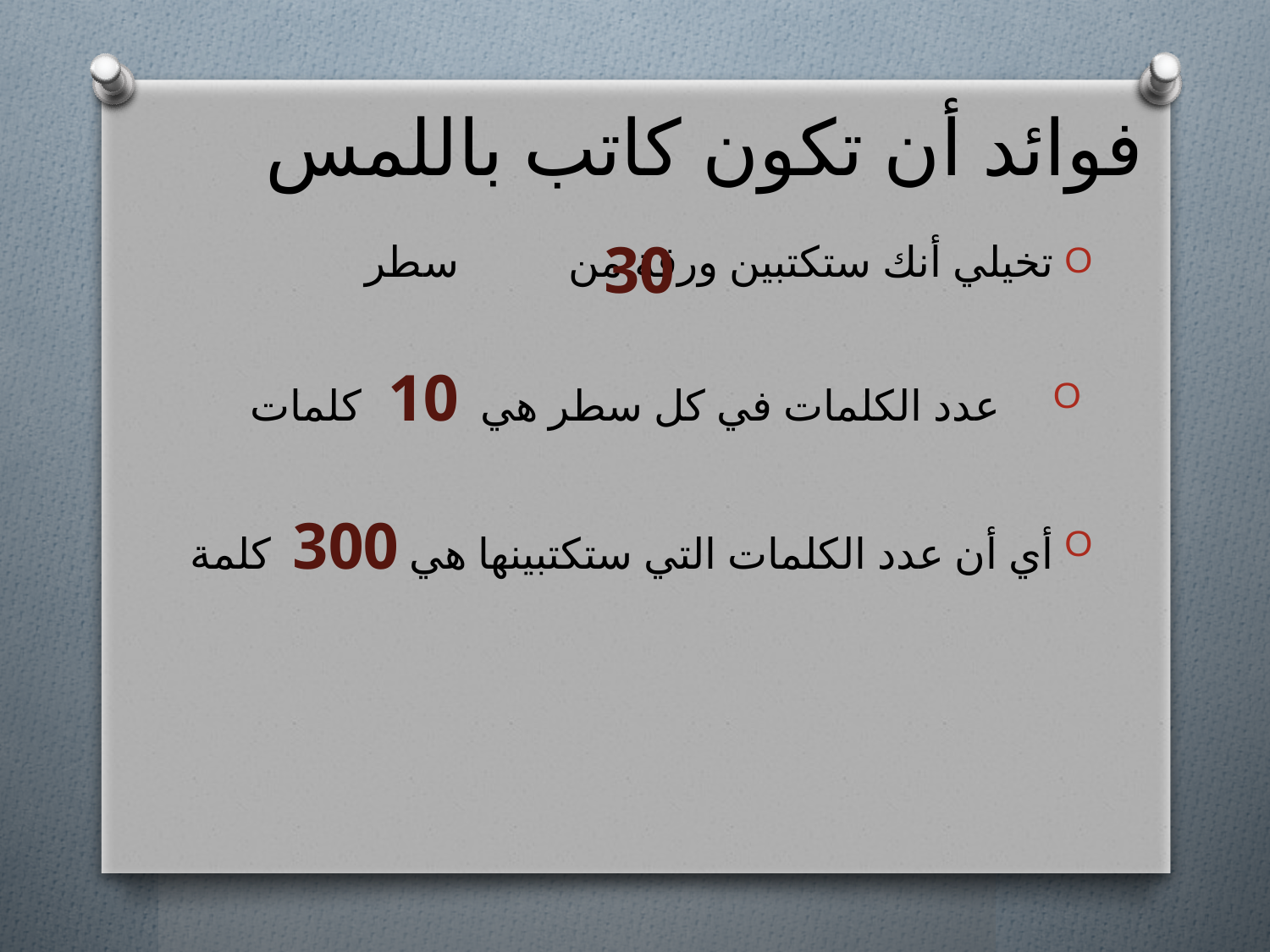

# فوائد أن تكون كاتب باللمس
30
تخيلي أنك ستكتبين ورقة من          سطر

   عدد الكلمات في كل سطر هي  10  كلمات

أي أن عدد الكلمات التي ستكتبينها هي 300  كلمة